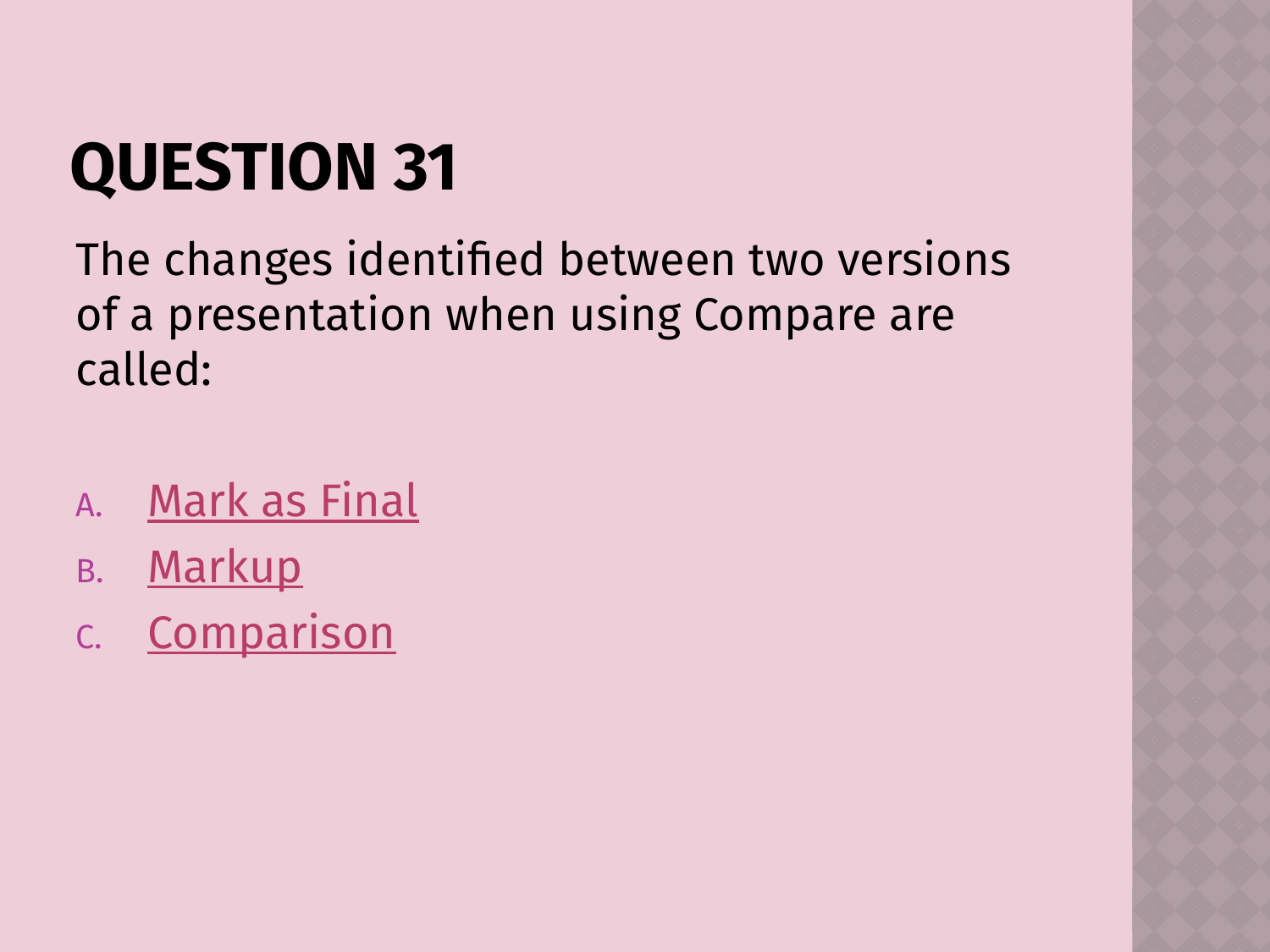

# Question 31
The changes identified between two versions of a presentation when using Compare are called:

Mark as Final
Markup
Comparison